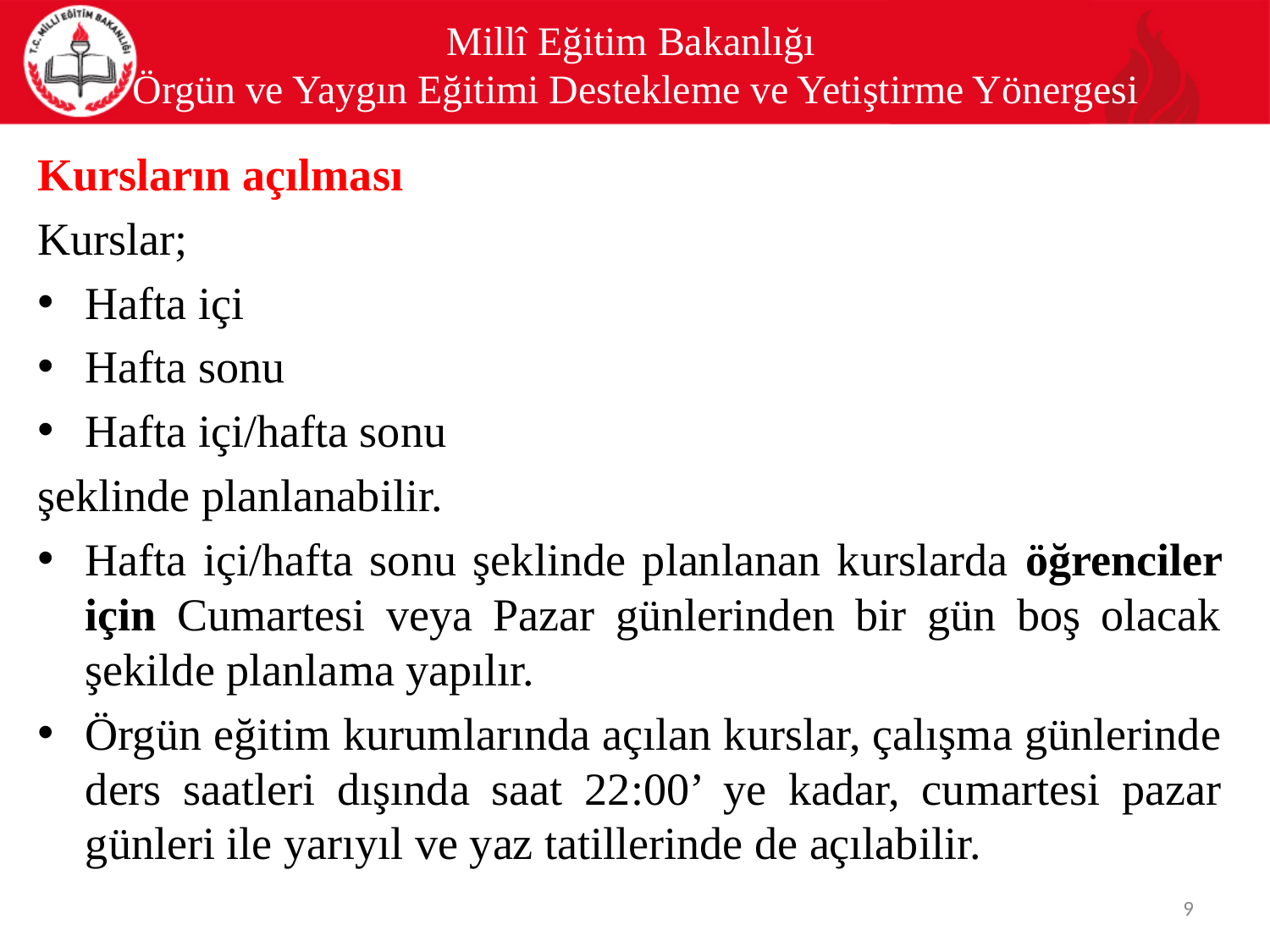

# Millî Eğitim Bakanlığı Örgün ve Yaygın Eğitimi Destekleme ve Yetiştirme Yönergesi
Kursların açılması
Kurslar;
Hafta içi
Hafta sonu
Hafta içi/hafta sonu
şeklinde planlanabilir.
Hafta içi/hafta sonu şeklinde planlanan kurslarda öğrenciler için Cumartesi veya Pazar günlerinden bir gün boş olacak şekilde planlama yapılır.
Örgün eğitim kurumlarında açılan kurslar, çalışma günlerinde ders saatleri dışında saat 22:00’ ye kadar, cumartesi pazar günleri ile yarıyıl ve yaz tatillerinde de açılabilir.

9